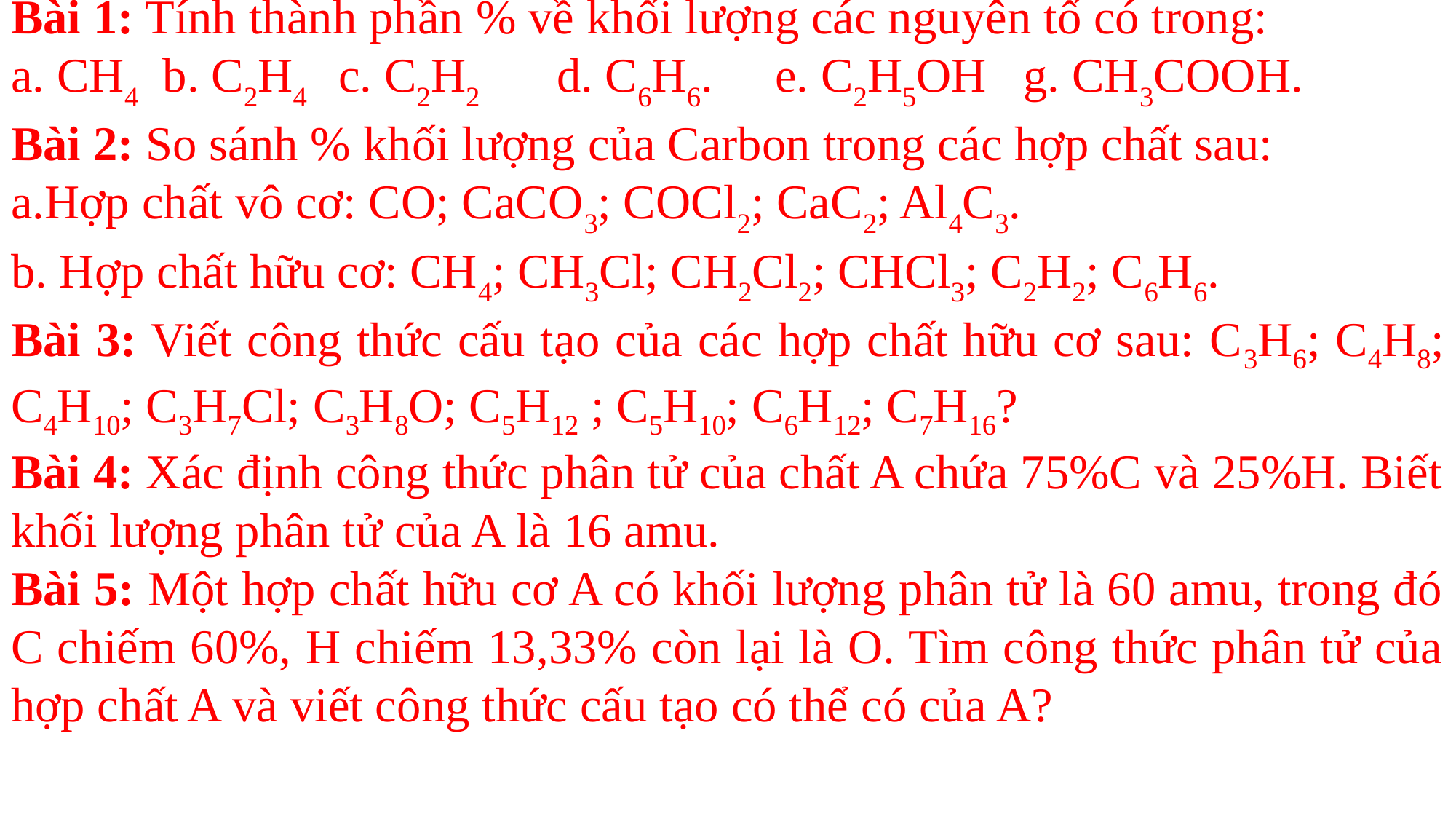

Bài 1: Tính thành phần % về khối lượng các nguyên tố có trong:
a. CH4  b. C2H4	c. C2H2	d. C6H6.	e. C2H5OH   g. CH3COOH.
Bài 2: So sánh % khối lượng của Carbon trong các hợp chất sau:
a.Hợp chất vô cơ: CO; CaCO3; COCl2; CaC2; Al4C3.
b. Hợp chất hữu cơ: CH4; CH3Cl; CH2Cl2; CHCl3; C2H2; C6H6.
Bài 3: Viết công thức cấu tạo của các hợp chất hữu cơ sau: C3H6; C4H8; C4H10; C3H7Cl; C3H8O; C5H12 ; C5H10; C6H12; C7H16?
Bài 4: Xác định công thức phân tử của chất A chứa 75%C và 25%H. Biết khối lượng phân tử của A là 16 amu.
Bài 5: Một hợp chất hữu cơ A có khối lượng phân tử là 60 amu, trong đó C chiếm 60%, H chiếm 13,33% còn lại là O. Tìm công thức phân tử của hợp chất A và viết công thức cấu tạo có thể có của A?